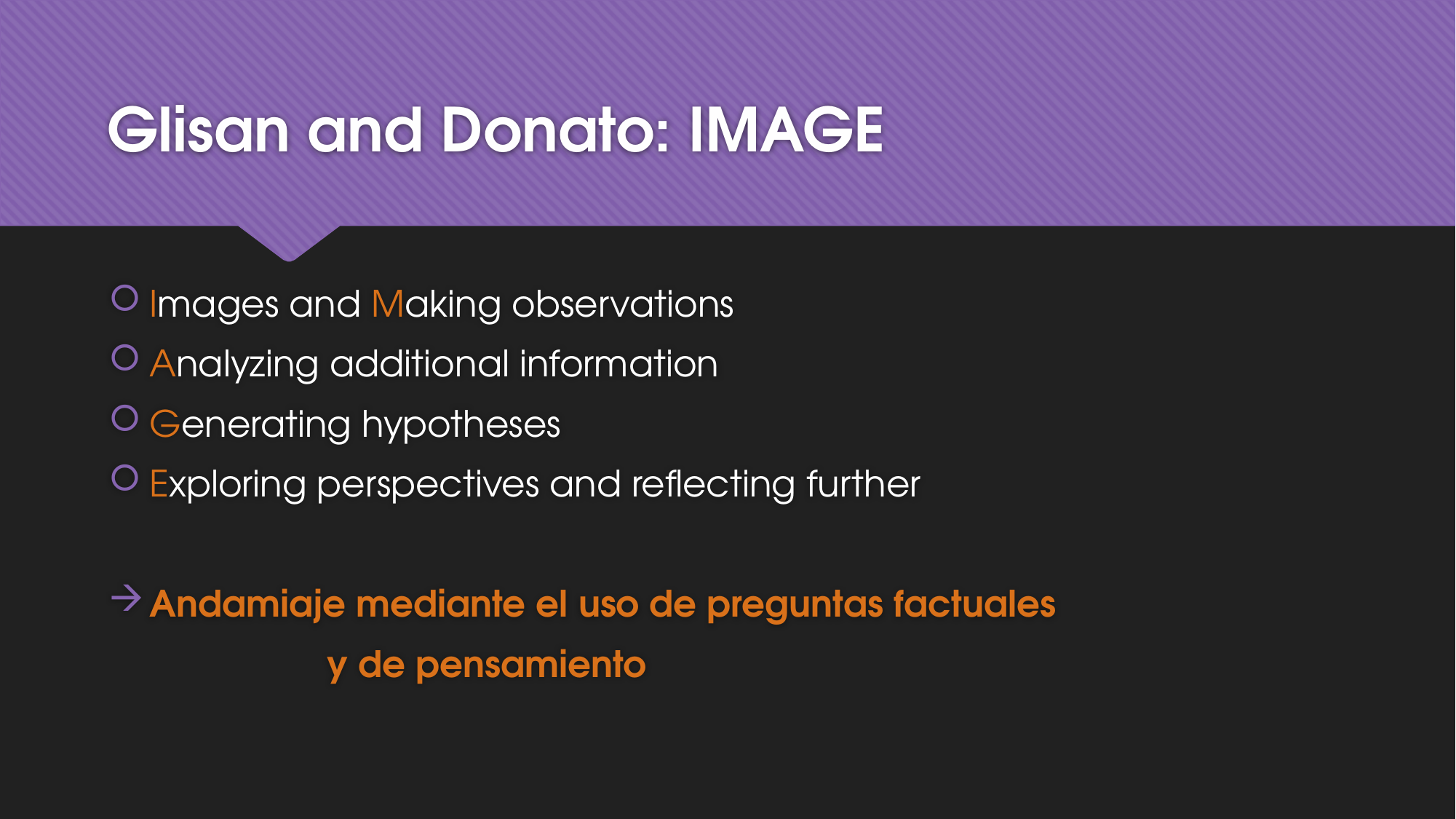

# Glisan and Donato: IMAGE
Images and Making observations
Analyzing additional information
Generating hypotheses
Exploring perspectives and reflecting further

Andamiaje mediante el uso de preguntas factuales
		y de pensamiento